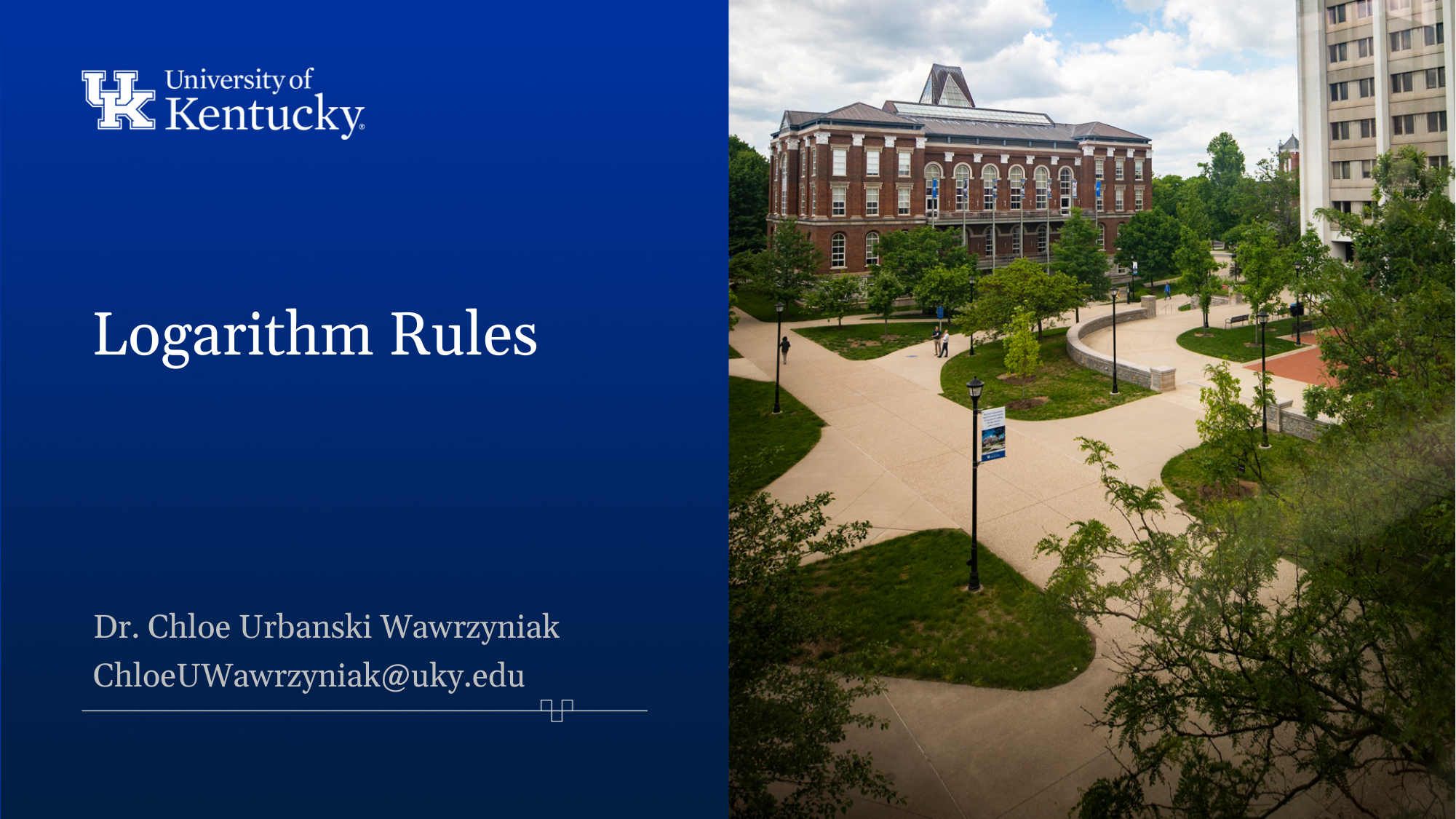

# Logarithm Rules
Dr. Chloe Urbanski Wawrzyniak
ChloeUWawrzyniak@uky.edu